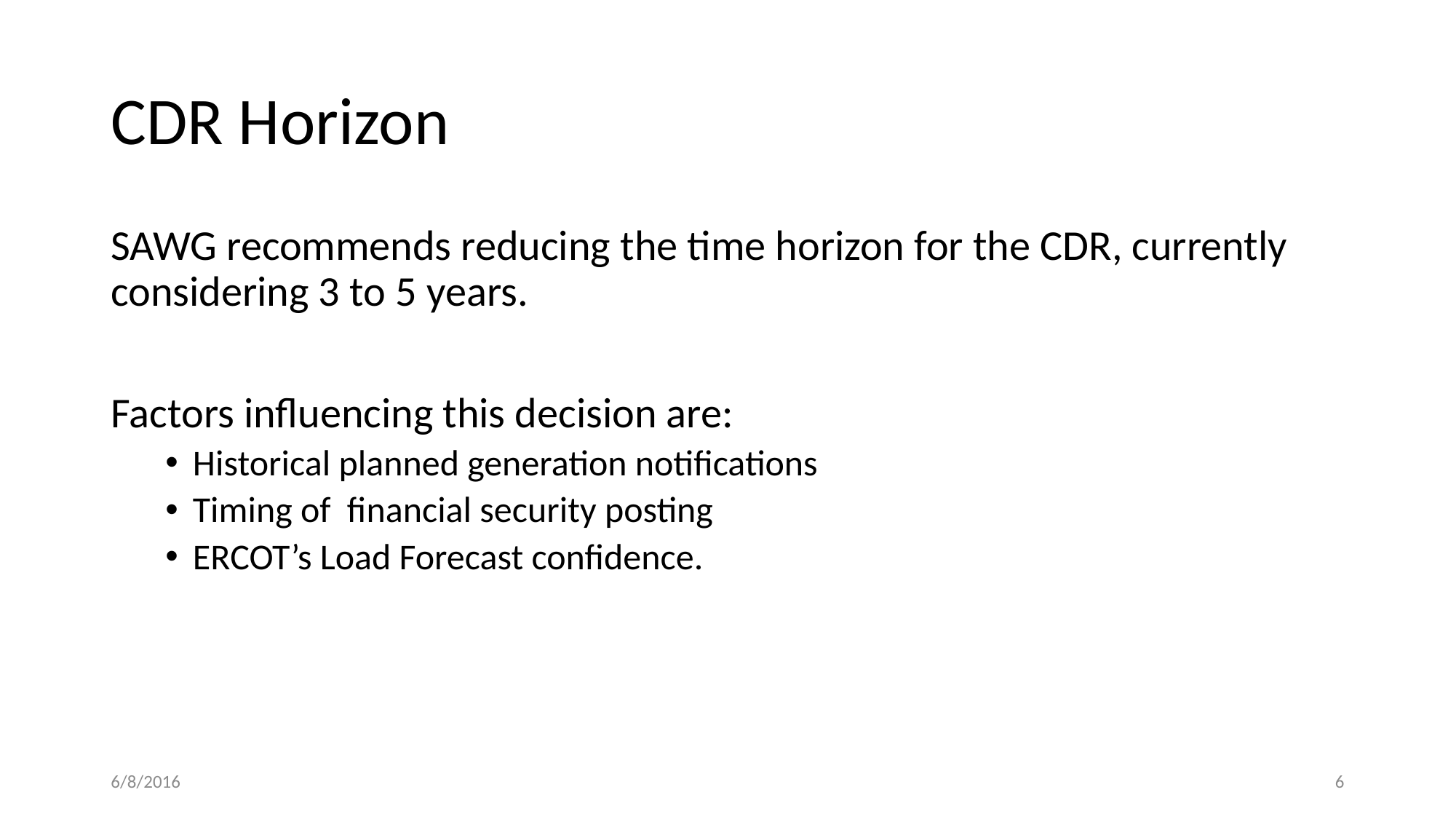

# CDR Horizon
SAWG recommends reducing the time horizon for the CDR, currently considering 3 to 5 years.

Factors influencing this decision are:
Historical planned generation notifications
Timing of  financial security posting
ERCOT’s Load Forecast confidence.
6/8/2016
6